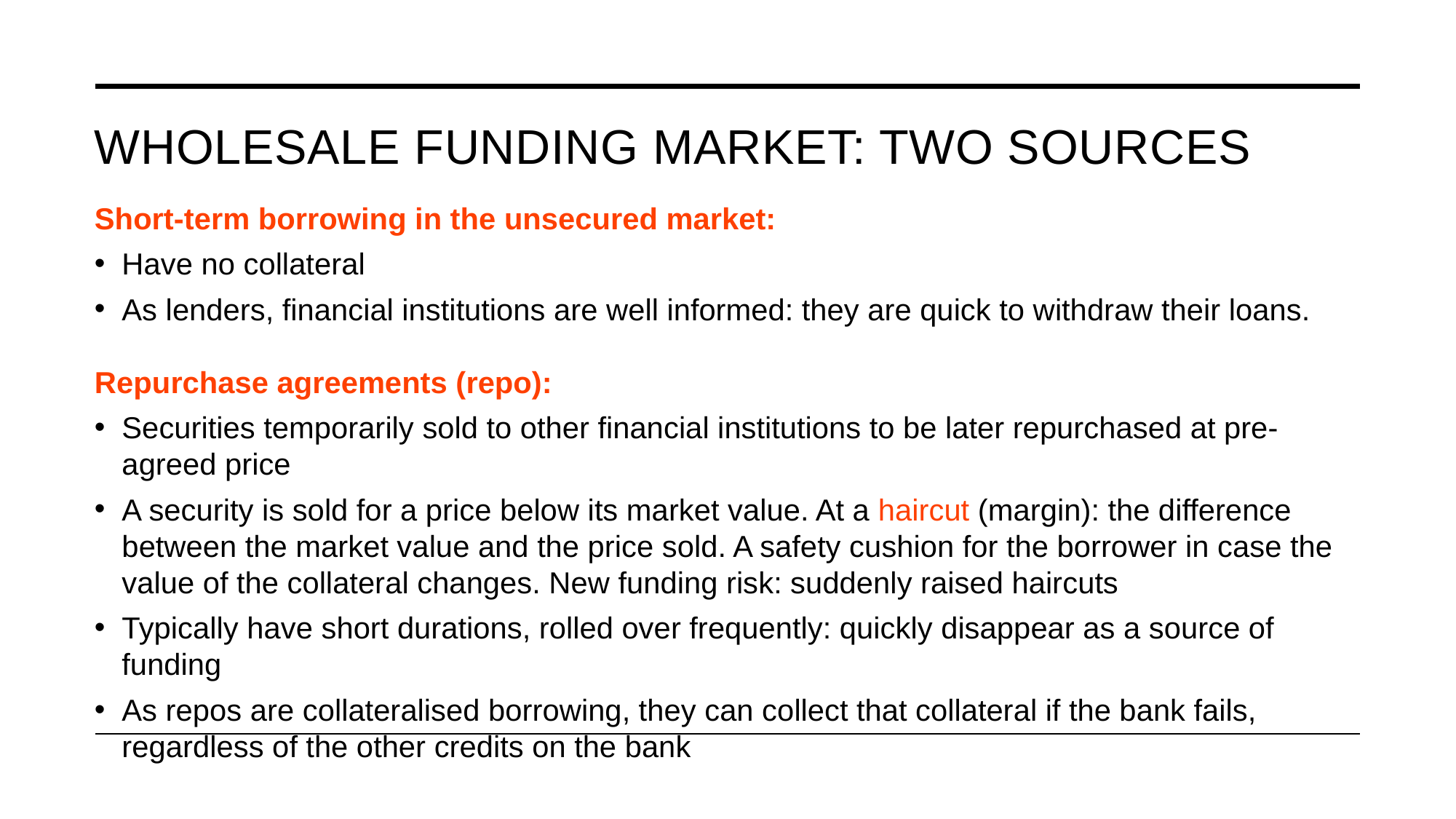

# Wholesale funding market: two sources
Short-term borrowing in the unsecured market:
Have no collateral
As lenders, financial institutions are well informed: they are quick to withdraw their loans.
Repurchase agreements (repo):
Securities temporarily sold to other financial institutions to be later repurchased at pre-agreed price
A security is sold for a price below its market value. At a haircut (margin): the difference between the market value and the price sold. A safety cushion for the borrower in case the value of the collateral changes. New funding risk: suddenly raised haircuts
Typically have short durations, rolled over frequently: quickly disappear as a source of funding
As repos are collateralised borrowing, they can collect that collateral if the bank fails, regardless of the other credits on the bank